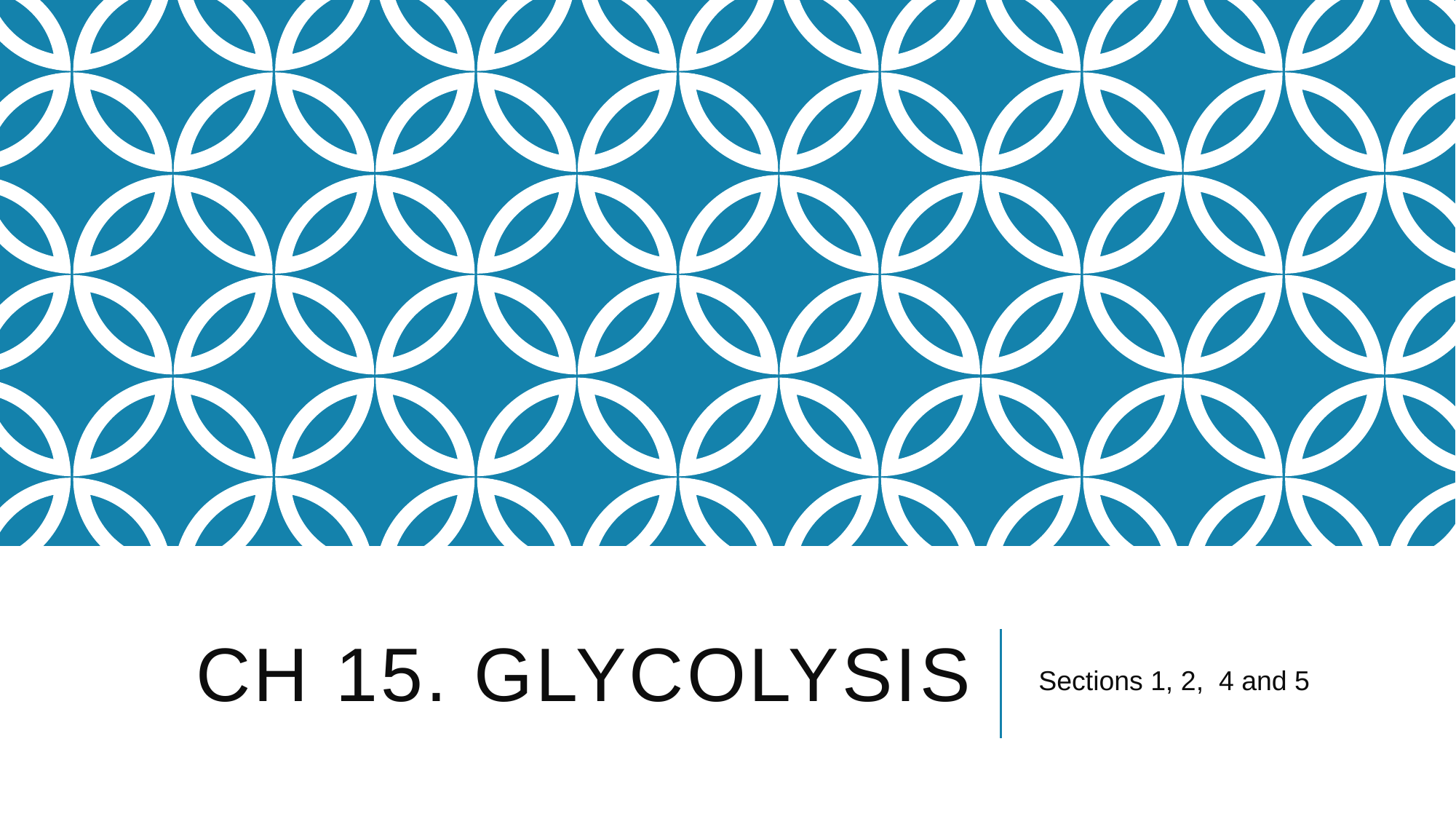

# Ch 15. Glycolysis
Sections 1, 2,  4 and 5